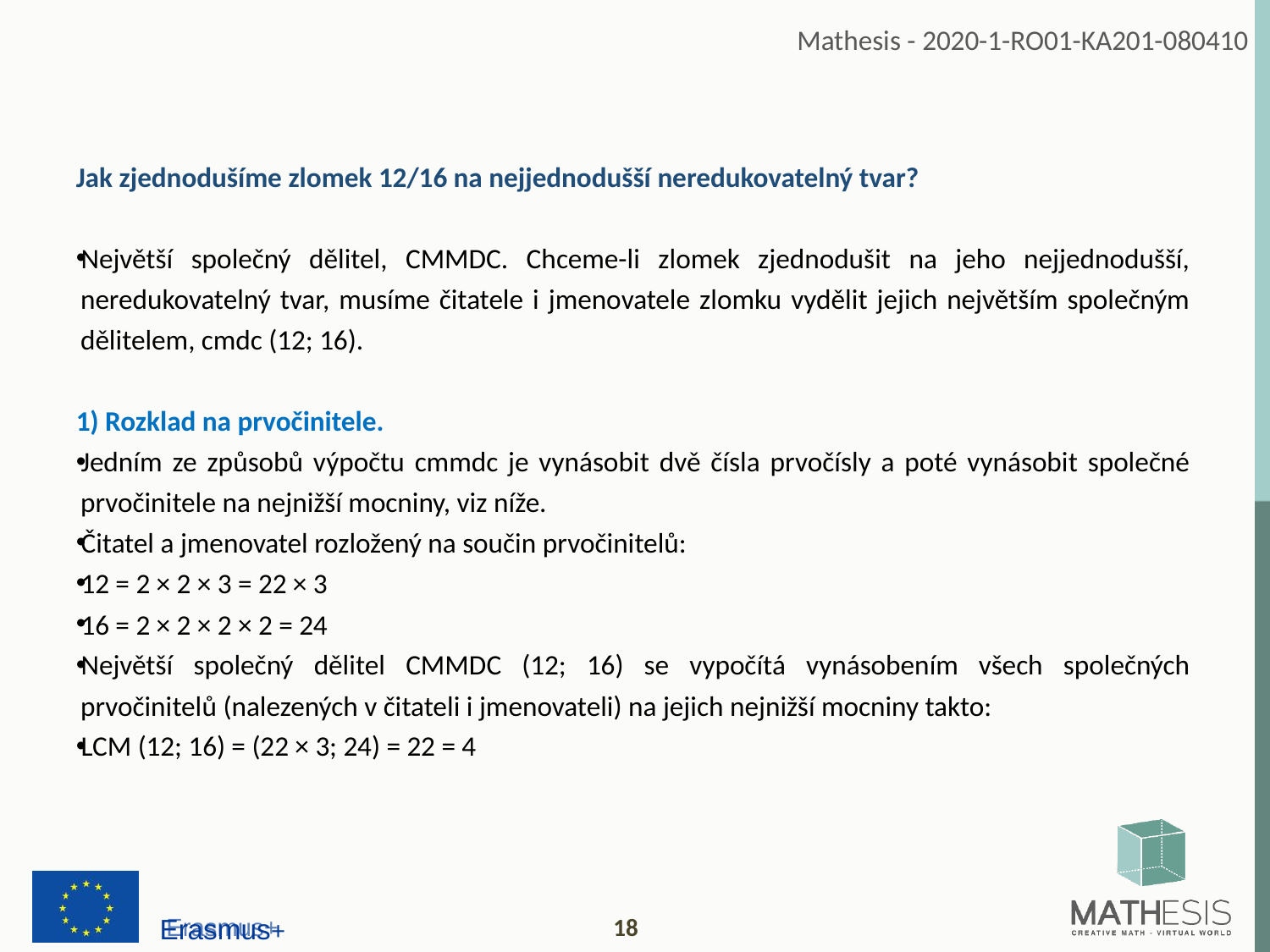

Jak zjednodušíme zlomek 12/16 na nejjednodušší neredukovatelný tvar?

Největší společný dělitel, CMMDC. Chceme-li zlomek zjednodušit na jeho nejjednodušší, neredukovatelný tvar, musíme čitatele i jmenovatele zlomku vydělit jejich největším společným dělitelem, cmdc (12; 16).

1) Rozklad na prvočinitele.
Jedním ze způsobů výpočtu cmmdc je vynásobit dvě čísla prvočísly a poté vynásobit společné prvočinitele na nejnižší mocniny, viz níže.
Čitatel a jmenovatel rozložený na součin prvočinitelů:
12 = 2 × 2 × 3 = 22 × 3
16 = 2 × 2 × 2 × 2 = 24
Největší společný dělitel CMMDC (12; 16) se vypočítá vynásobením všech společných prvočinitelů (nalezených v čitateli i jmenovateli) na jejich nejnižší mocniny takto:
LCM (12; 16) = (22 × 3; 24) = 22 = 4